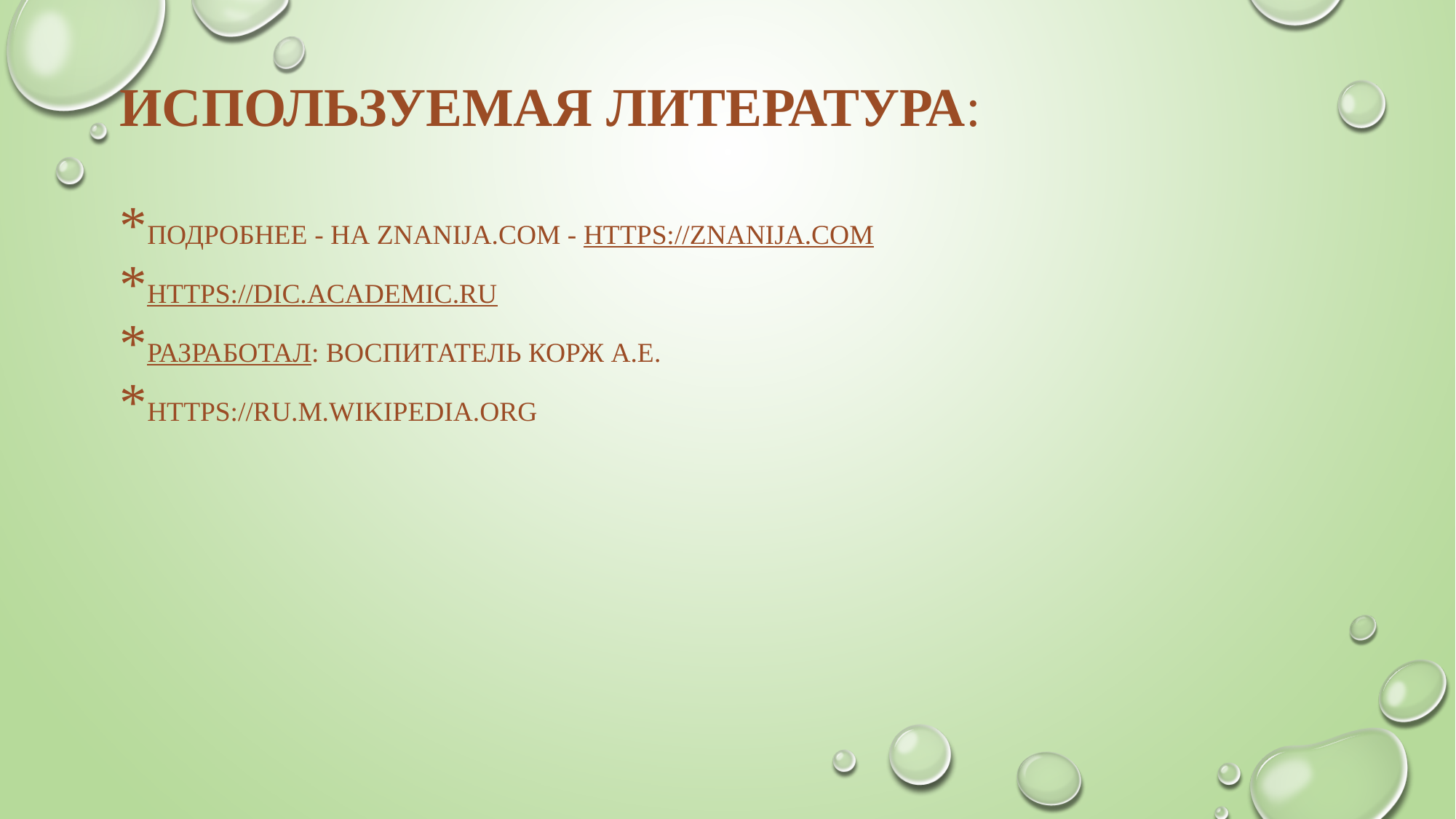

# Используемая литература: *Подробнее - на Znanija.com - https://znanija.com *https://dic.academic.ru *Разработал: Воспитатель Корж А.Е. *https://ru.m.wikipedia.org